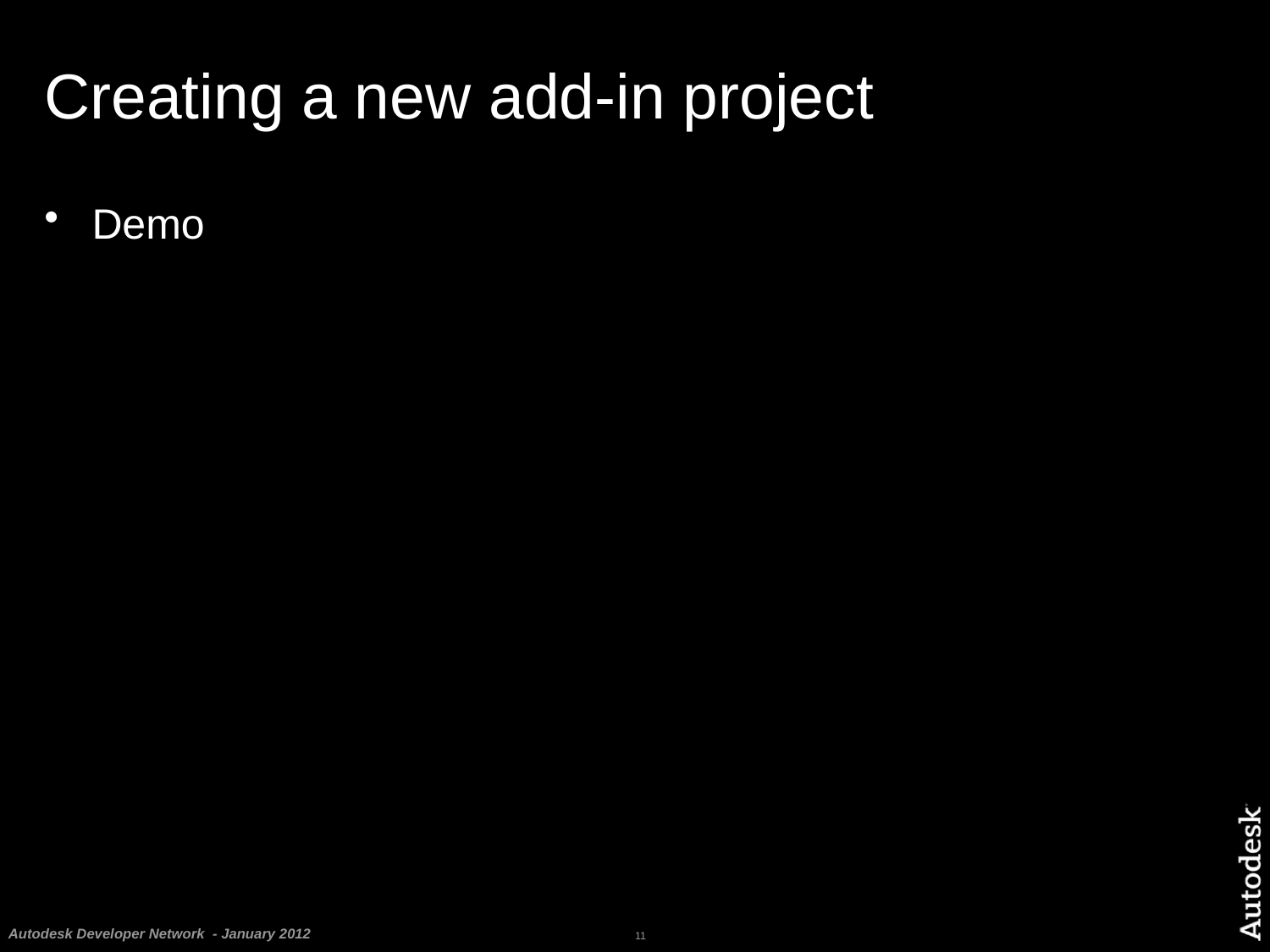

# Creating a new add-in project
Demo